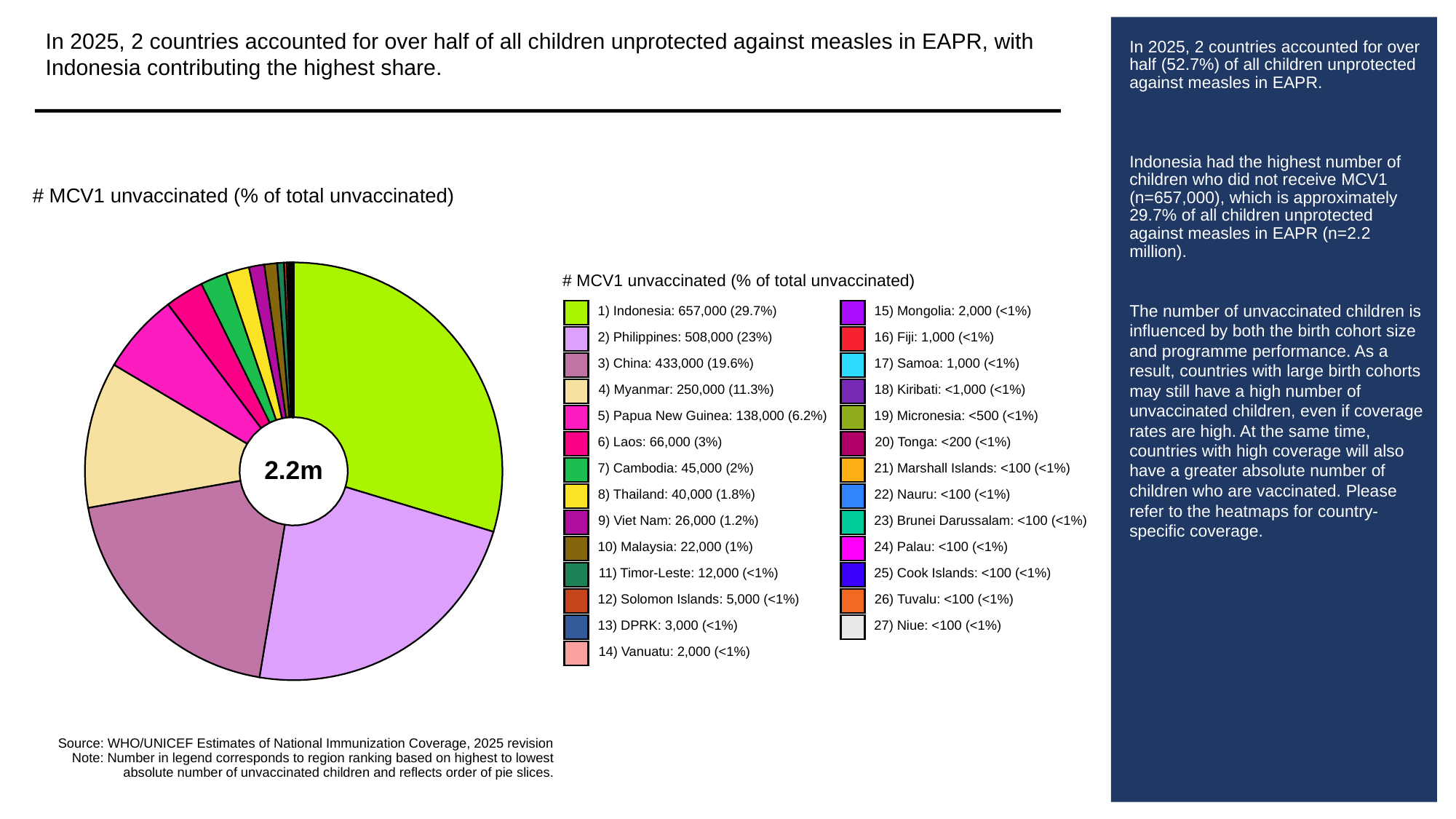

In 2025, 2 countries accounted for over half of all children unprotected against measles in EAPR, with Indonesia contributing the highest share.
# In 2025, 2 countries accounted for over half (52.7%) of all children unprotected against measles in EAPR.

Indonesia had the highest number of children who did not receive MCV1 (n=657,000), which is approximately 29.7% of all children unprotected against measles in EAPR (n=2.2 million).

The number of unvaccinated children is influenced by both the birth cohort size and programme performance. As a result, countries with large birth cohorts may still have a high number of unvaccinated children, even if coverage rates are high. At the same time, countries with high coverage will also have a greater absolute number of children who are vaccinated. Please refer to the heatmaps for country-specific coverage.

# MCV1 unvaccinated (% of total unvaccinated)

# MCV1 unvaccinated (% of total unvaccinated)

1) Indonesia: 657,000 (29.7%)
15) Mongolia: 2,000 (<1%)

2) Philippines: 508,000 (23%)
16) Fiji: 1,000 (<1%)

3) China: 433,000 (19.6%)
17) Samoa: 1,000 (<1%)

4) Myanmar: 250,000 (11.3%)
18) Kiribati: <1,000 (<1%)

5) Papua New Guinea: 138,000 (6.2%)
19) Micronesia: <500 (<1%)

6) Laos: 66,000 (3%)
20) Tonga: <200 (<1%)

2.2m
7) Cambodia: 45,000 (2%)
21) Marshall Islands: <100 (<1%)

8) Thailand: 40,000 (1.8%)
22) Nauru: <100 (<1%)

9) Viet Nam: 26,000 (1.2%)
23) Brunei Darussalam: <100 (<1%)

10) Malaysia: 22,000 (1%)
24) Palau: <100 (<1%)

11) Timor-Leste: 12,000 (<1%)
25) Cook Islands: <100 (<1%)

12) Solomon Islands: 5,000 (<1%)
26) Tuvalu: <100 (<1%)

13) DPRK: 3,000 (<1%)
27) Niue: <100 (<1%)

14) Vanuatu: 2,000 (<1%)
Source: WHO/UNICEF Estimates of National Immunization Coverage, 2025 revision
Note: Number in legend corresponds to region ranking based on highest to lowest
absolute number of unvaccinated children and reflects order of pie slices.